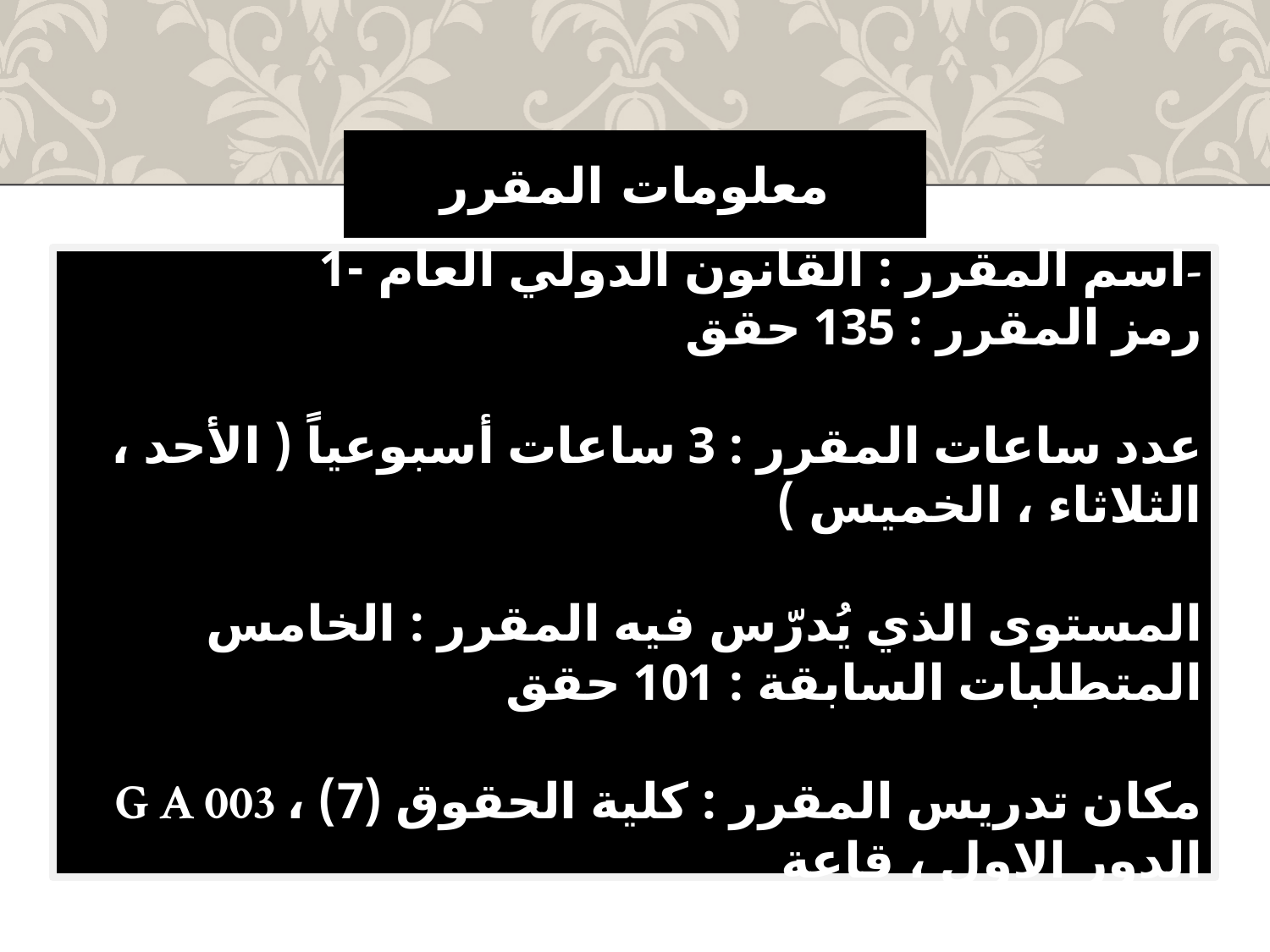

# معلومات المقرر
اسم المقرر : القانون الدولي العام -1-
رمز المقرر : 135 حقق

عدد ساعات المقرر : 3 ساعات أسبوعياً ( الأحد ، الثلاثاء ، الخميس )

المستوى الذي يُدرّس فيه المقرر : الخامس
المتطلبات السابقة : 101 حقق

 G A 003 مكان تدريس المقرر : كلية الحقوق (7) ، الدور الاول ، قاعة